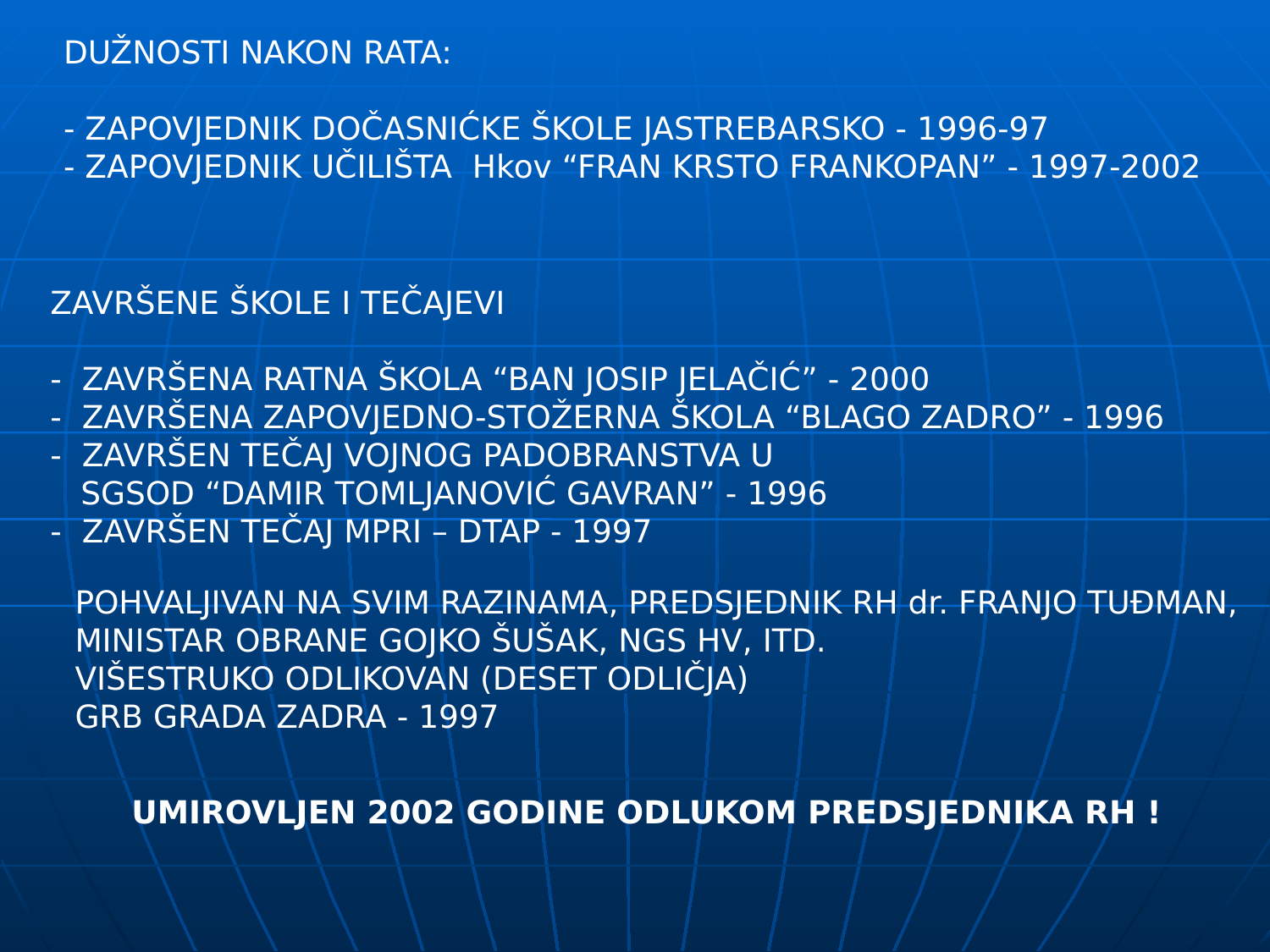

DUŽNOSTI NAKON RATA:

- ZAPOVJEDNIK DOČASNIĆKE ŠKOLE JASTREBARSKO - 1996-97
- ZAPOVJEDNIK UČILIŠTA  Hkov “FRAN KRSTO FRANKOPAN” - 1997-2002

ZAVRŠENE ŠKOLE I TEČAJEVI

-  ZAVRŠENA RATNA ŠKOLA “BAN JOSIP JELAČIĆ” - 2000
-  ZAVRŠENA ZAPOVJEDNO-STOŽERNA ŠKOLA “BLAGO ZADRO” - 1996
-  ZAVRŠEN TEČAJ VOJNOG PADOBRANSTVA U
   SGSOD “DAMIR TOMLJANOVIĆ GAVRAN” - 1996
-  ZAVRŠEN TEČAJ MPRI – DTAP - 1997

POHVALJIVAN NA SVIM RAZINAMA, PREDSJEDNIK RH dr. FRANJO TUĐMAN,
MINISTAR OBRANE GOJKO ŠUŠAK, NGS HV, ITD.
VIŠESTRUKO ODLIKOVAN (DESET ODLIČJA)
GRB GRADA ZADRA - 1997
UMIROVLJEN 2002 GODINE ODLUKOM PREDSJEDNIKA RH !